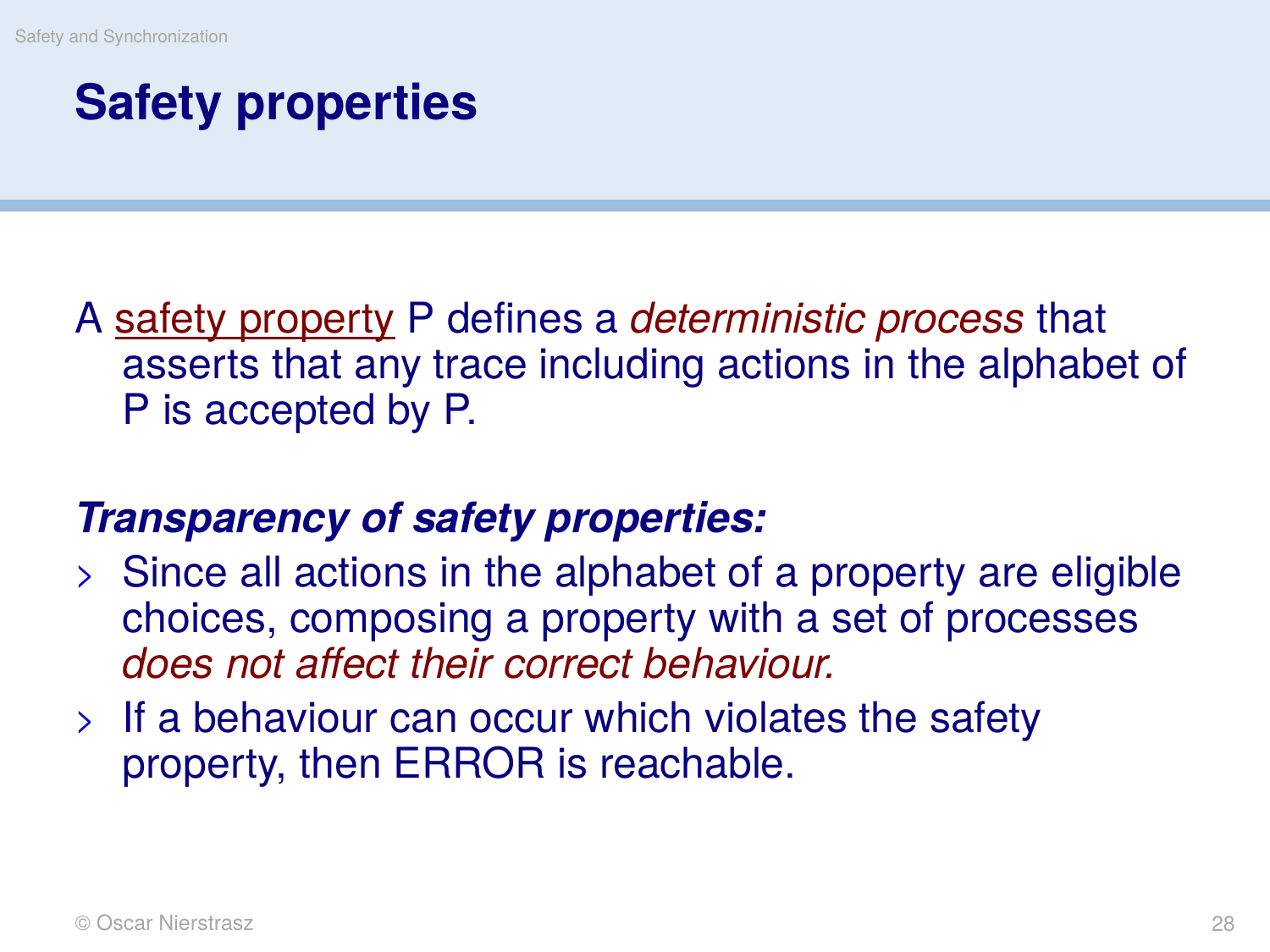

Safety and Synchronization
# Safety properties
A safety property P defines a deterministic process that asserts that any trace including actions in the alphabet of P is accepted by P.

Transparency of safety properties:
Since all actions in the alphabet of a property are eligible choices, composing a property with a set of processes does not affect their correct behaviour.
If a behaviour can occur which violates the safety property, then ERROR is reachable.
© Oscar Nierstrasz
28